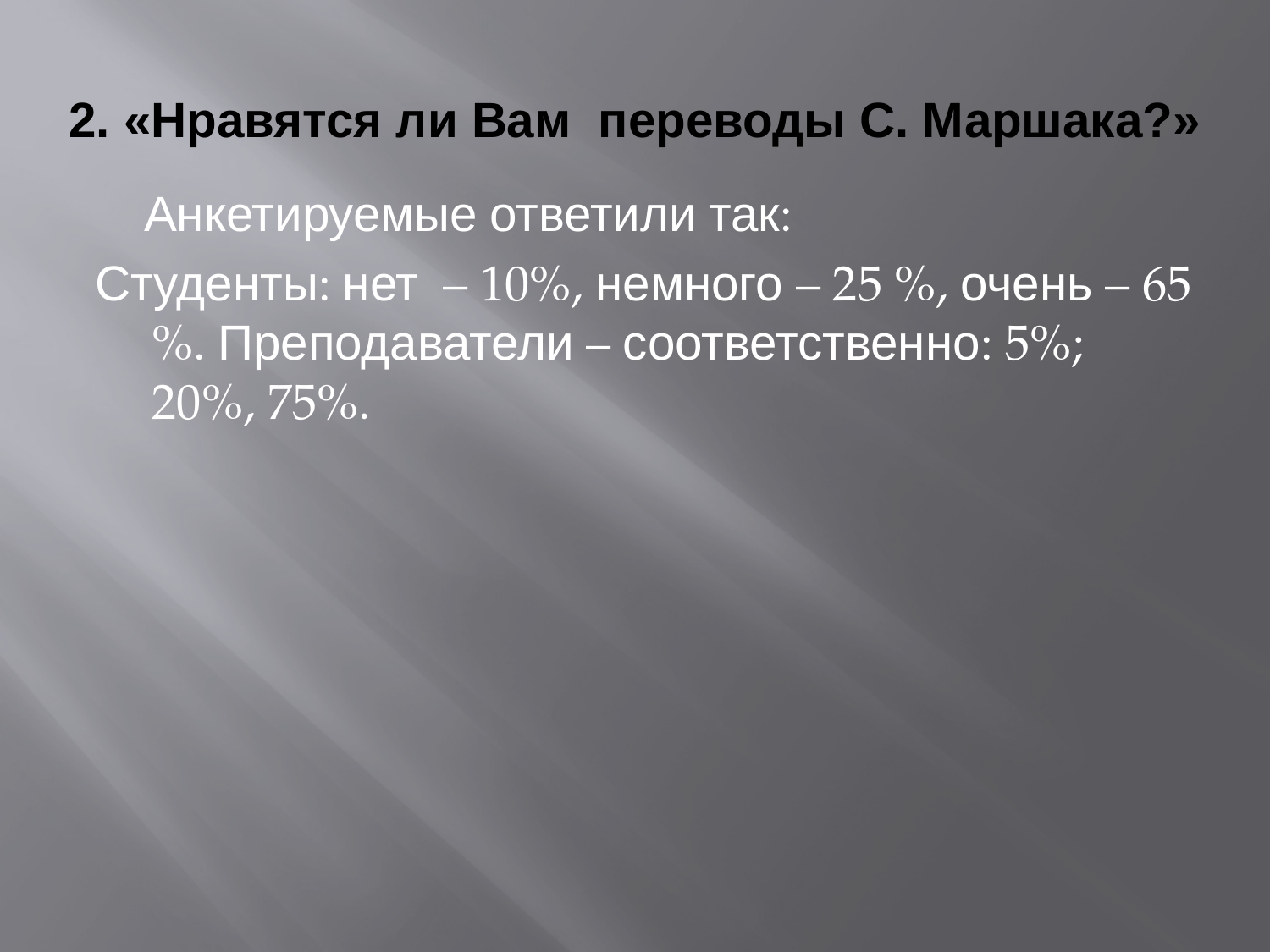

# 2. «Нравятся ли Вам  переводы С. Маршака?»
    Анкетируемые ответили так:
Студенты: нет  – 10%, немного – 25 %, очень – 65 %. Преподаватели – соответственно: 5%; 20%, 75%.